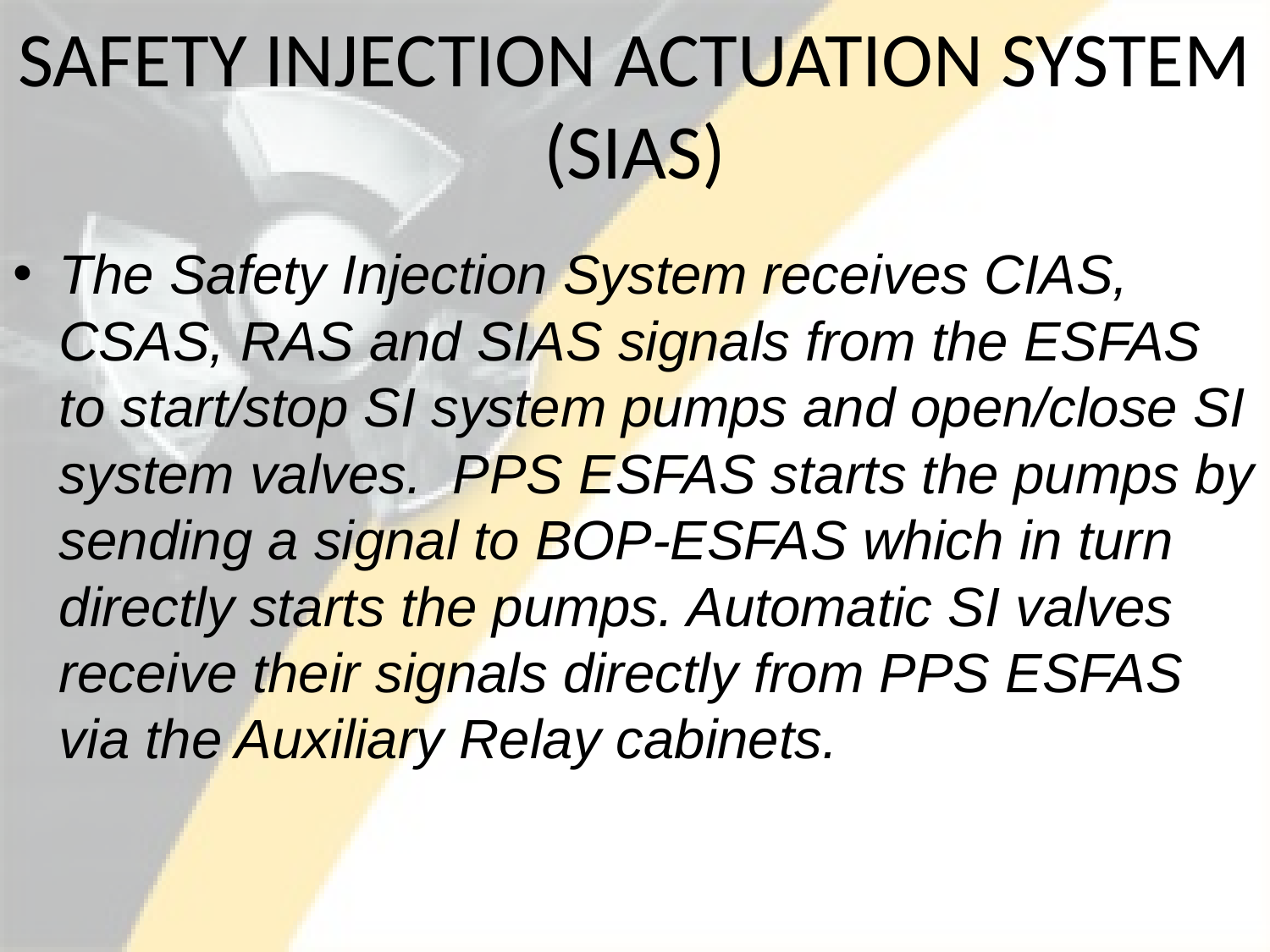

# SAFETY INJECTION ACTUATION SYSTEM (SIAS)
The Safety Injection System receives CIAS, CSAS, RAS and SIAS signals from the ESFAS to start/stop SI system pumps and open/close SI system valves.  PPS ESFAS starts the pumps by sending a signal to BOP-ESFAS which in turn directly starts the pumps. Automatic SI valves receive their signals directly from PPS ESFAS via the Auxiliary Relay cabinets.